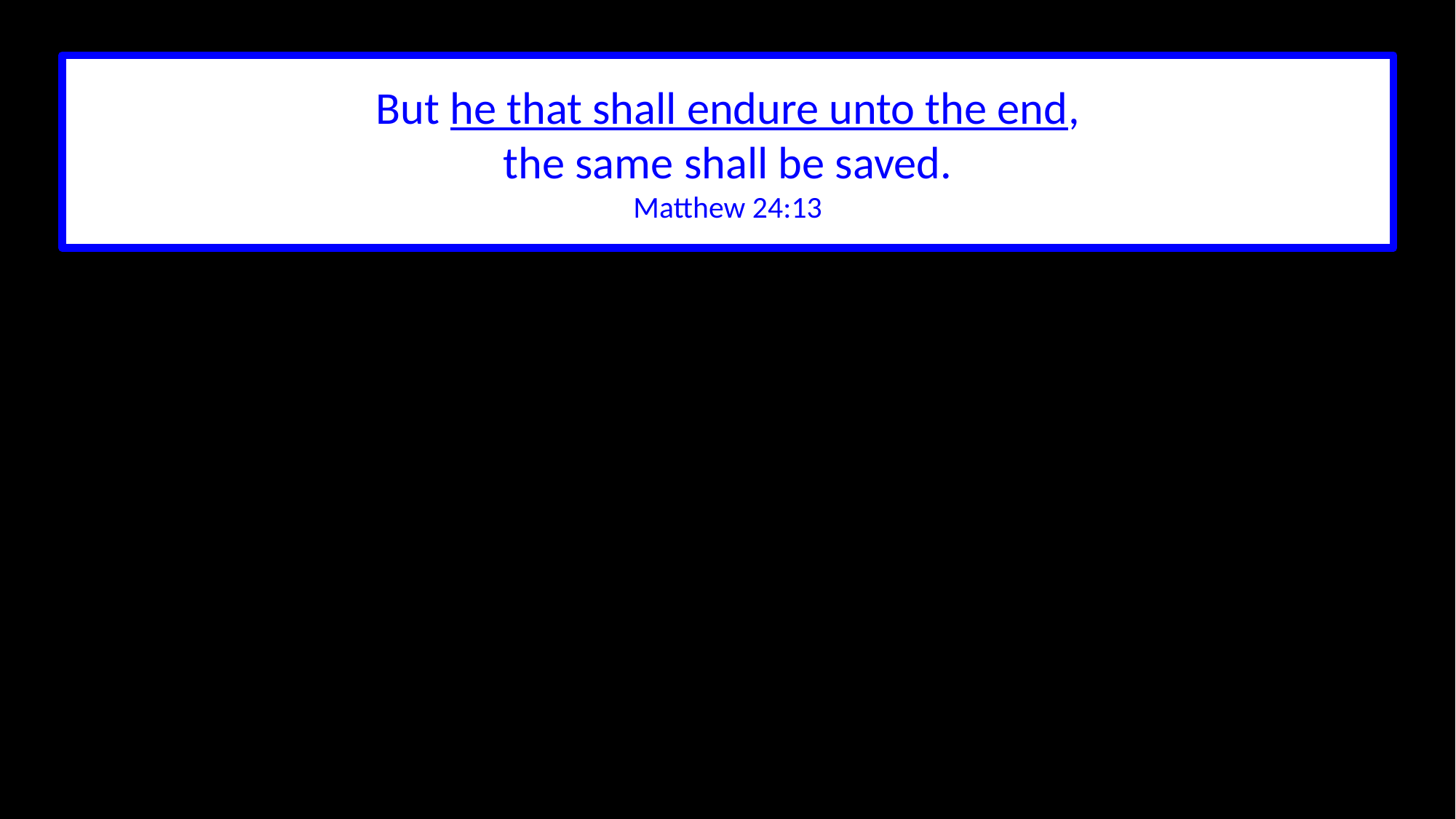

But he that shall endure unto the end,
the same shall be saved.
Matthew 24:13